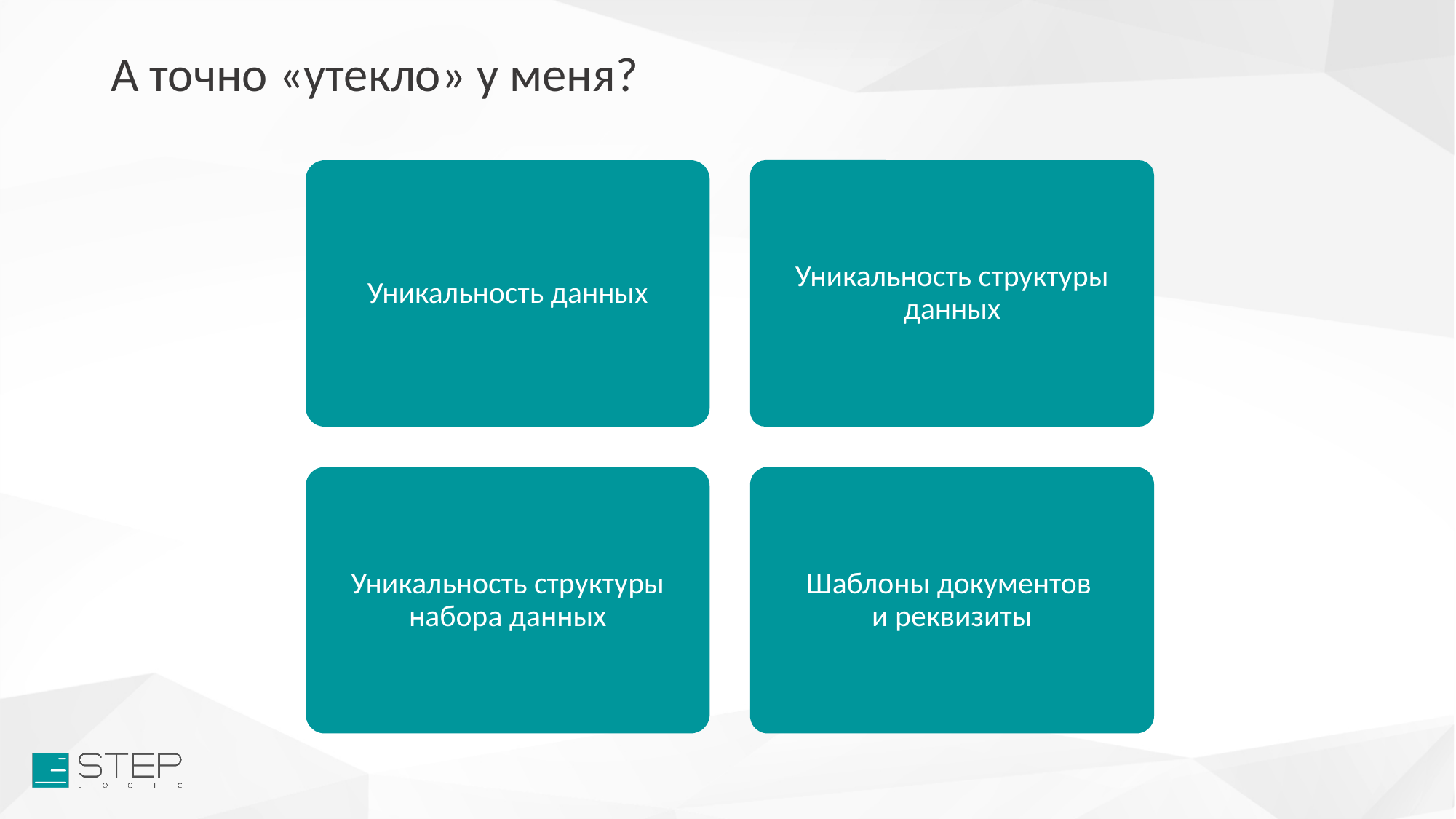

# А точно «утекло» у меня?
Уникальность данных
Уникальность структуры данных
Уникальность структуры набора данных
Шаблоны документов
и реквизиты